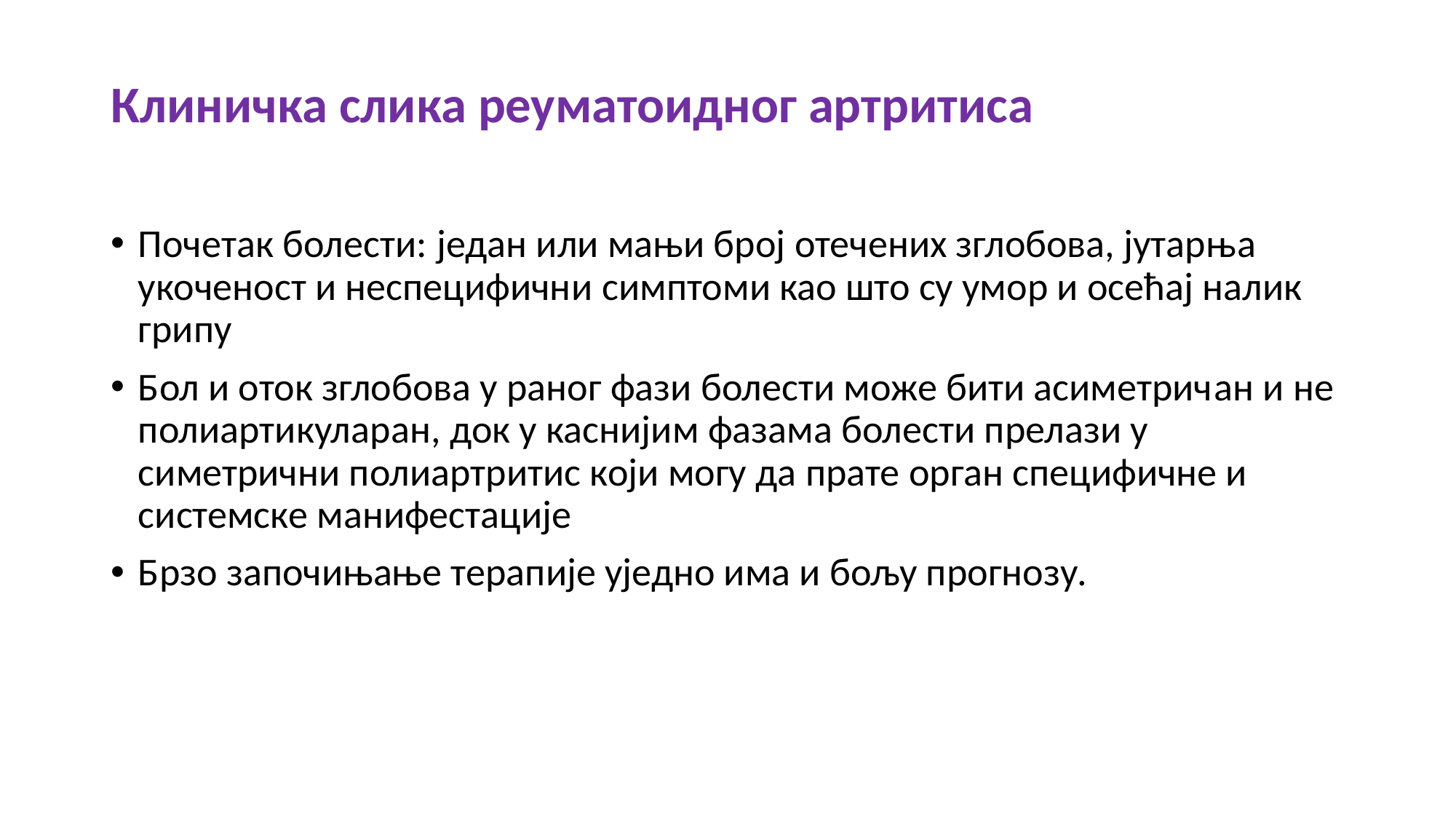

# Клиничка слика реуматоидног артритиса
Почетак болести: један или мањи број отечених зглобова, јутарња укоченост и неспецифични симптоми као што су умор и осећај налик грипу
Бол и оток зглобова у раног фази болести може бити асиметричан и не полиартикуларан, док у каснијим фазама болести прелази у симетрични полиартритис који могу да прате орган специфичне и системске манифестације
Брзо започињање терапије уједно има и бољу прогнозу.